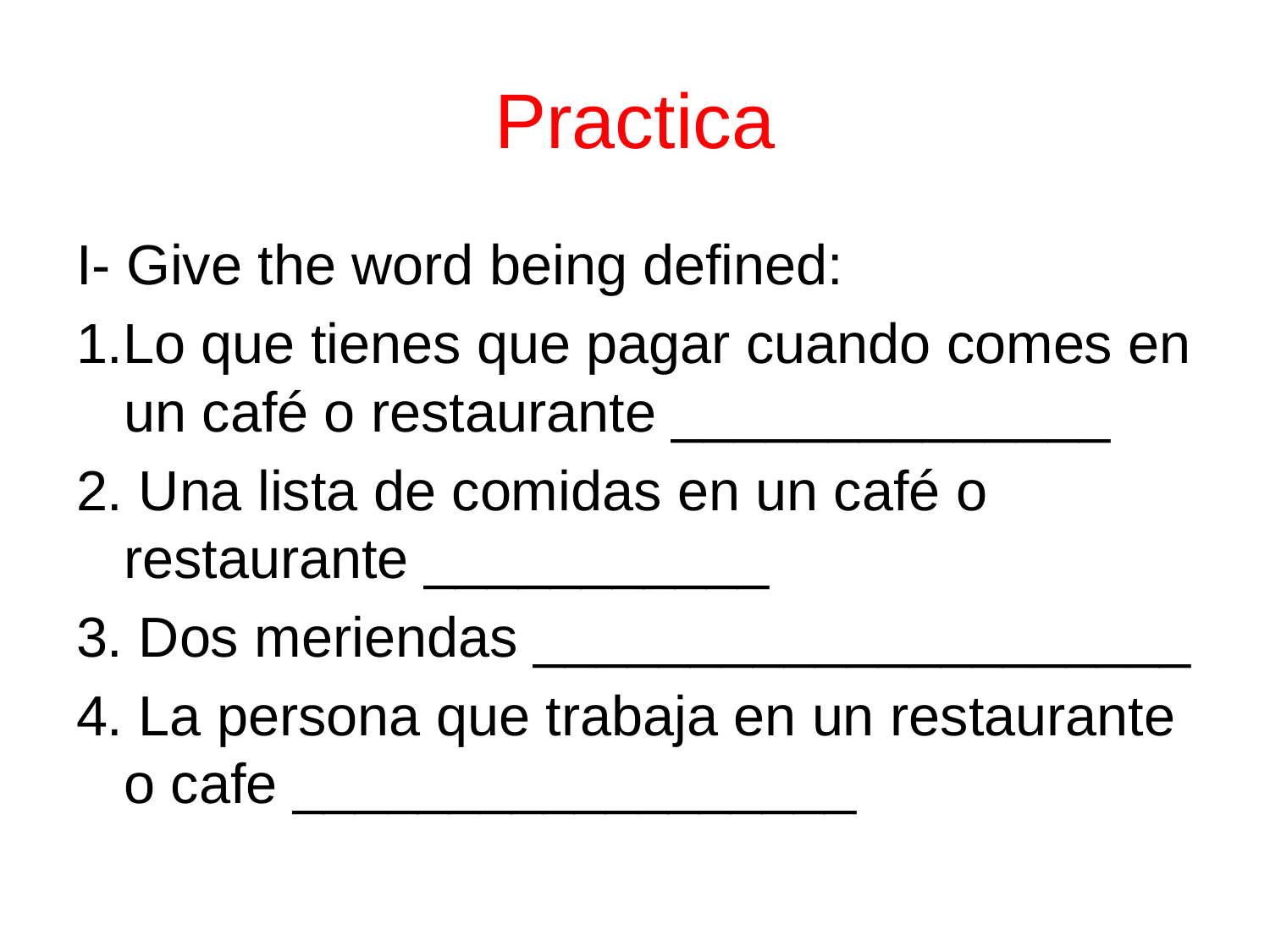

# Practica
I- Give the word being defined:
1.Lo que tienes que pagar cuando comes en un café o restaurante ______________
2. Una lista de comidas en un café o restaurante ___________
3. Dos meriendas _____________________
4. La persona que trabaja en un restaurante o cafe __________________